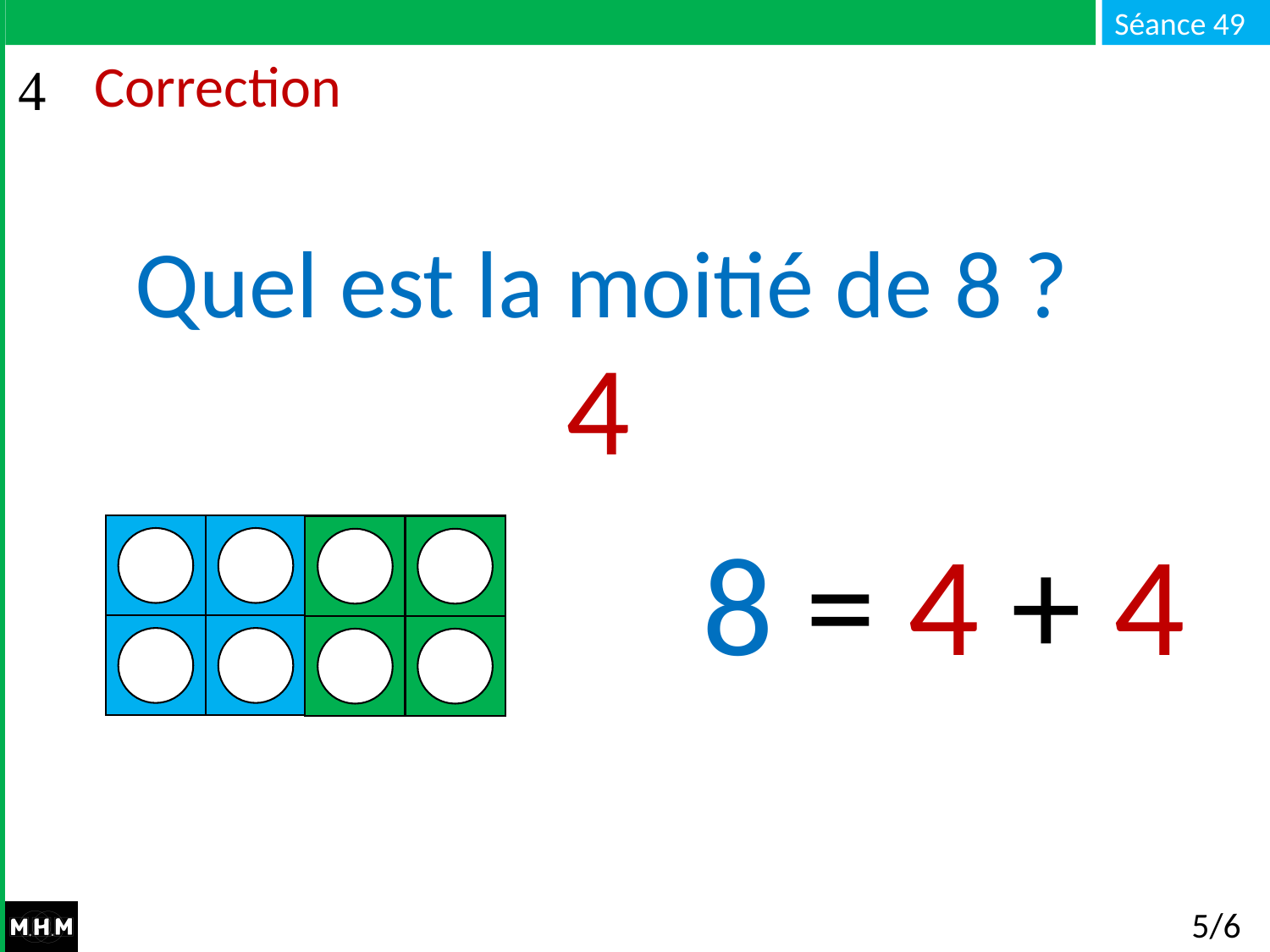

# Correction
Quel est la moitié de 8 ?
4
8 = 4 + 4

5/6